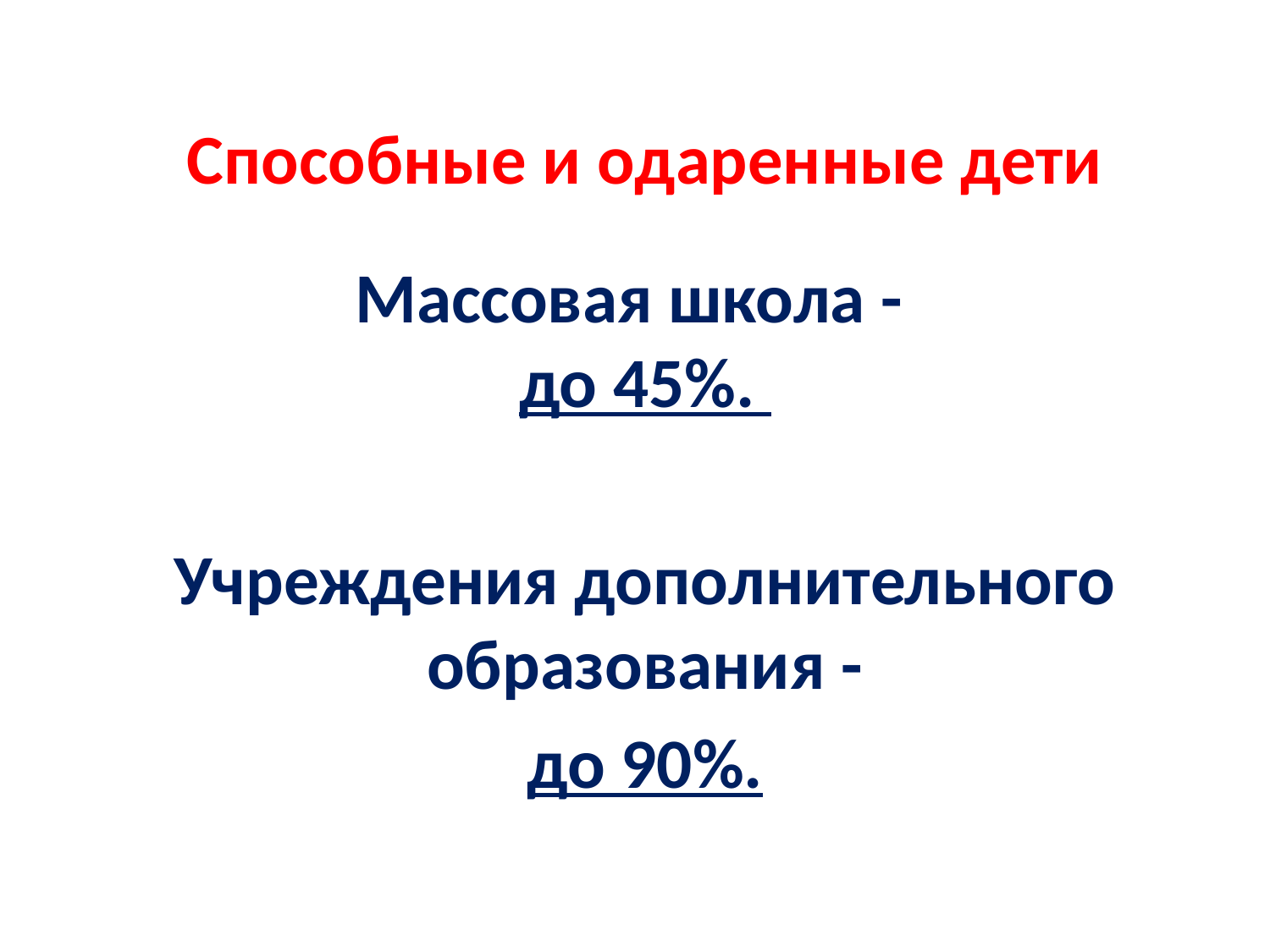

# Способные и одаренные дети
Массовая школа -
до 45%.

Учреждения дополнительного образования -
до 90%.